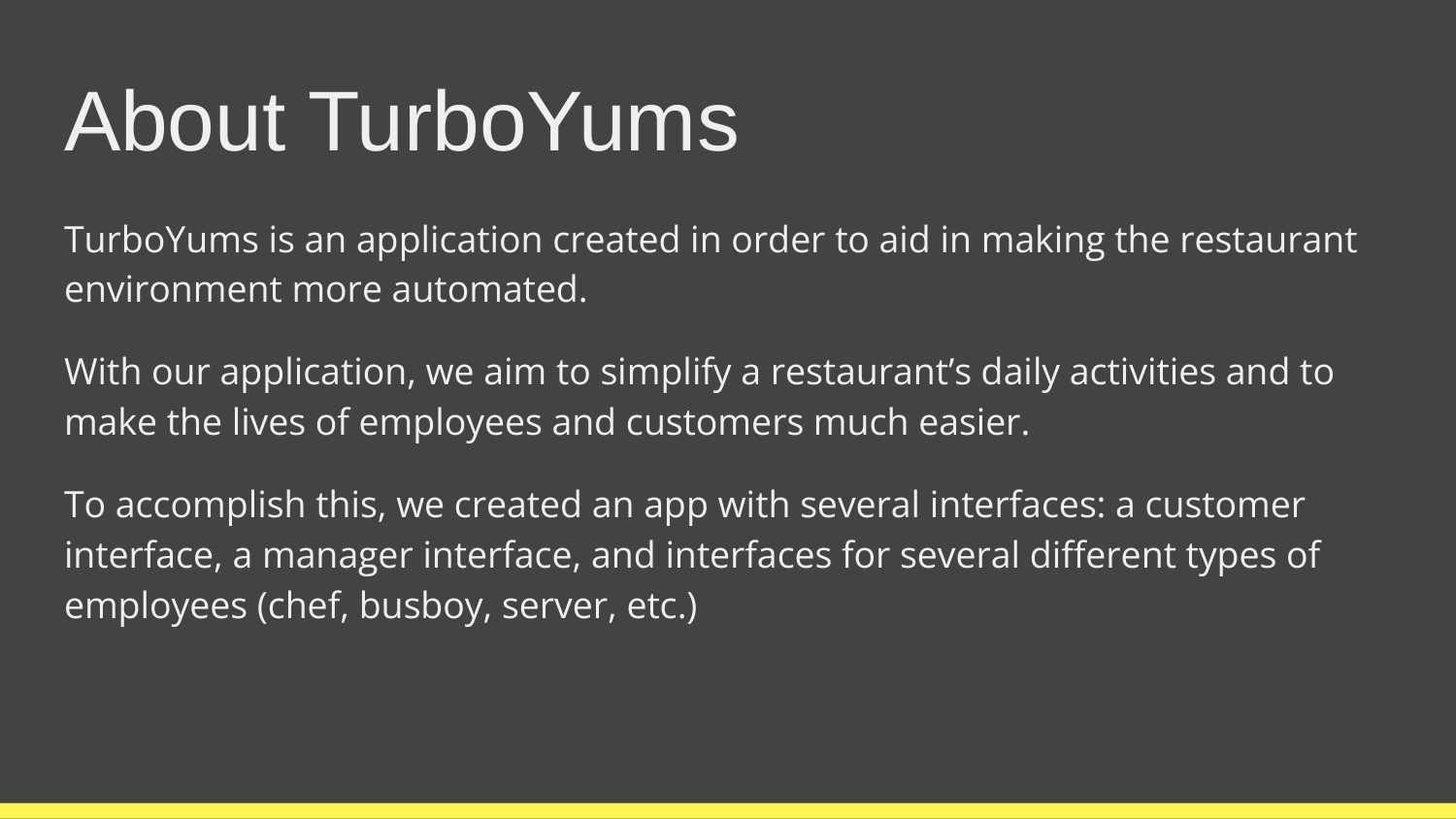

# About TurboYums
TurboYums is an application created in order to aid in making the restaurant environment more automated.
With our application, we aim to simplify a restaurant’s daily activities and to make the lives of employees and customers much easier.
To accomplish this, we created an app with several interfaces: a customer interface, a manager interface, and interfaces for several different types of employees (chef, busboy, server, etc.)